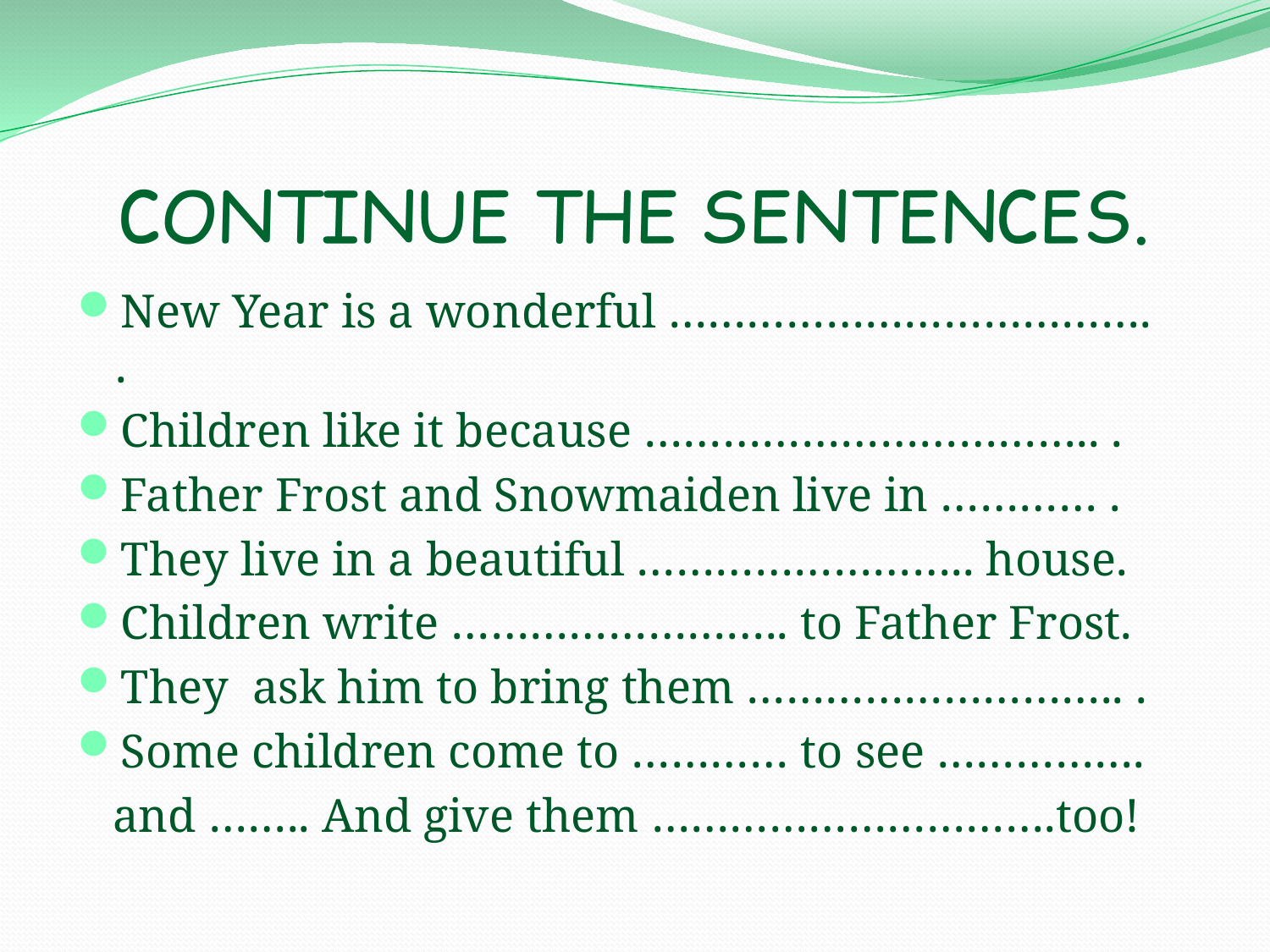

# CONTINUE THE SENTENCES.
New Year is a wonderful ………………………………. .
Children like it because …………………………….. .
Father Frost and Snowmaiden live in ………… .
They live in a beautiful …………………….. house.
Children write …………………….. to Father Frost.
They  ask him to bring them ……………………….. .
Some children come to ………… to see …………….
   and …….. And give them ………………………….too!